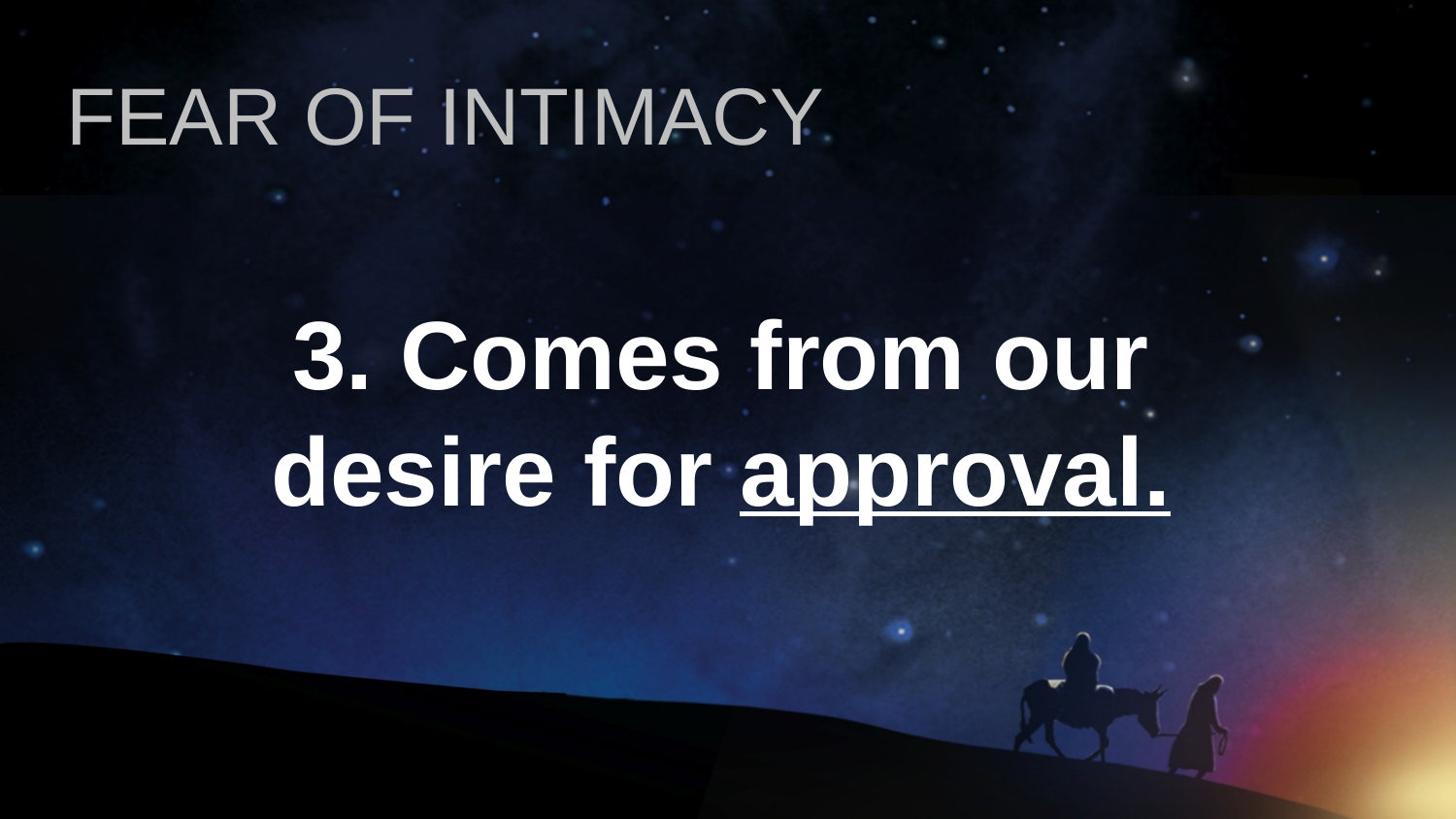

# FEAR OF INTIMACY
3. Comes from our desire for approval.